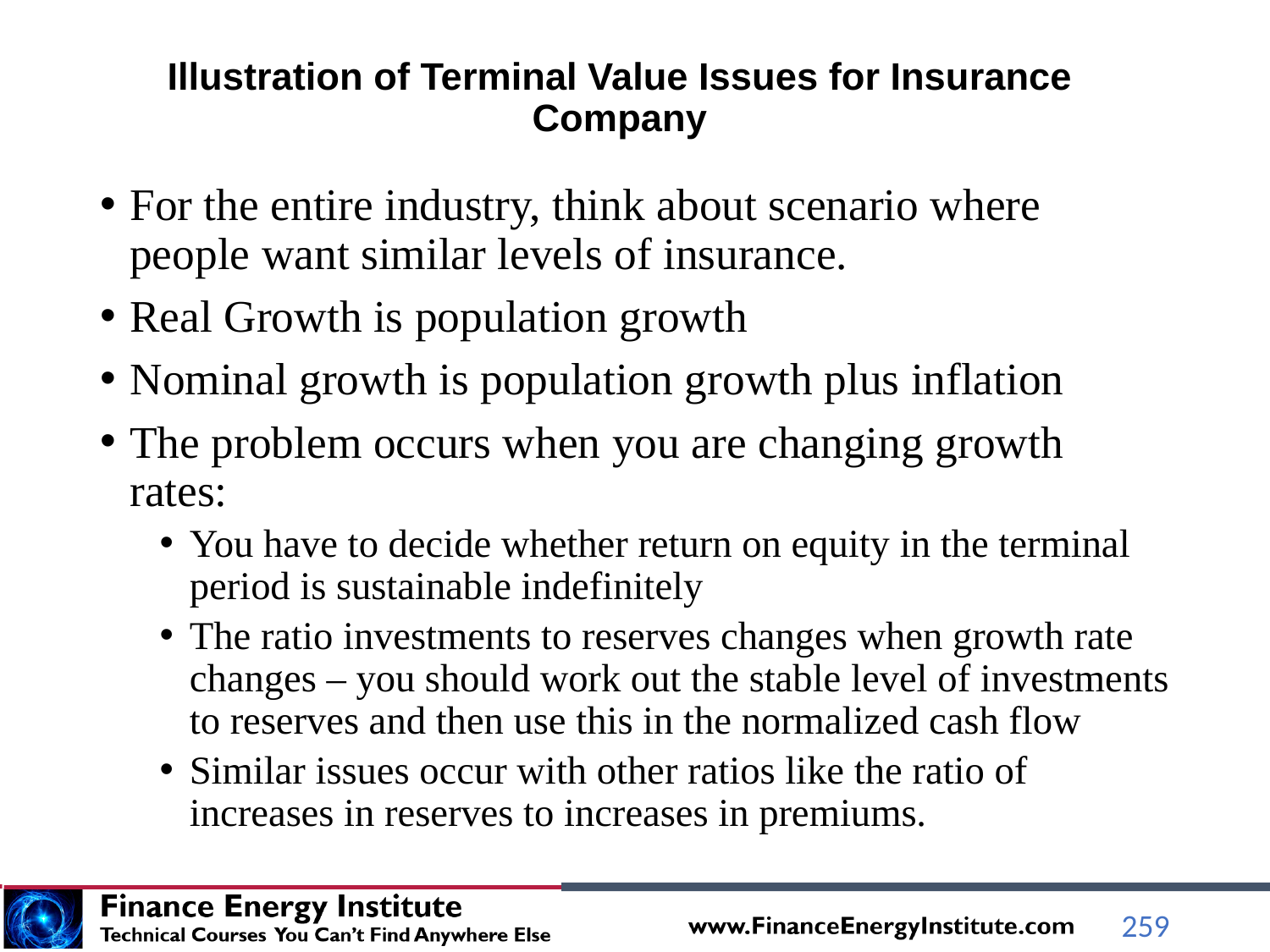

# Illustration of Terminal Value Issues for Insurance Company
For the entire industry, think about scenario where people want similar levels of insurance.
Real Growth is population growth
Nominal growth is population growth plus inflation
The problem occurs when you are changing growth rates:
You have to decide whether return on equity in the terminal period is sustainable indefinitely
The ratio investments to reserves changes when growth rate changes – you should work out the stable level of investments to reserves and then use this in the normalized cash flow
Similar issues occur with other ratios like the ratio of increases in reserves to increases in premiums.

259